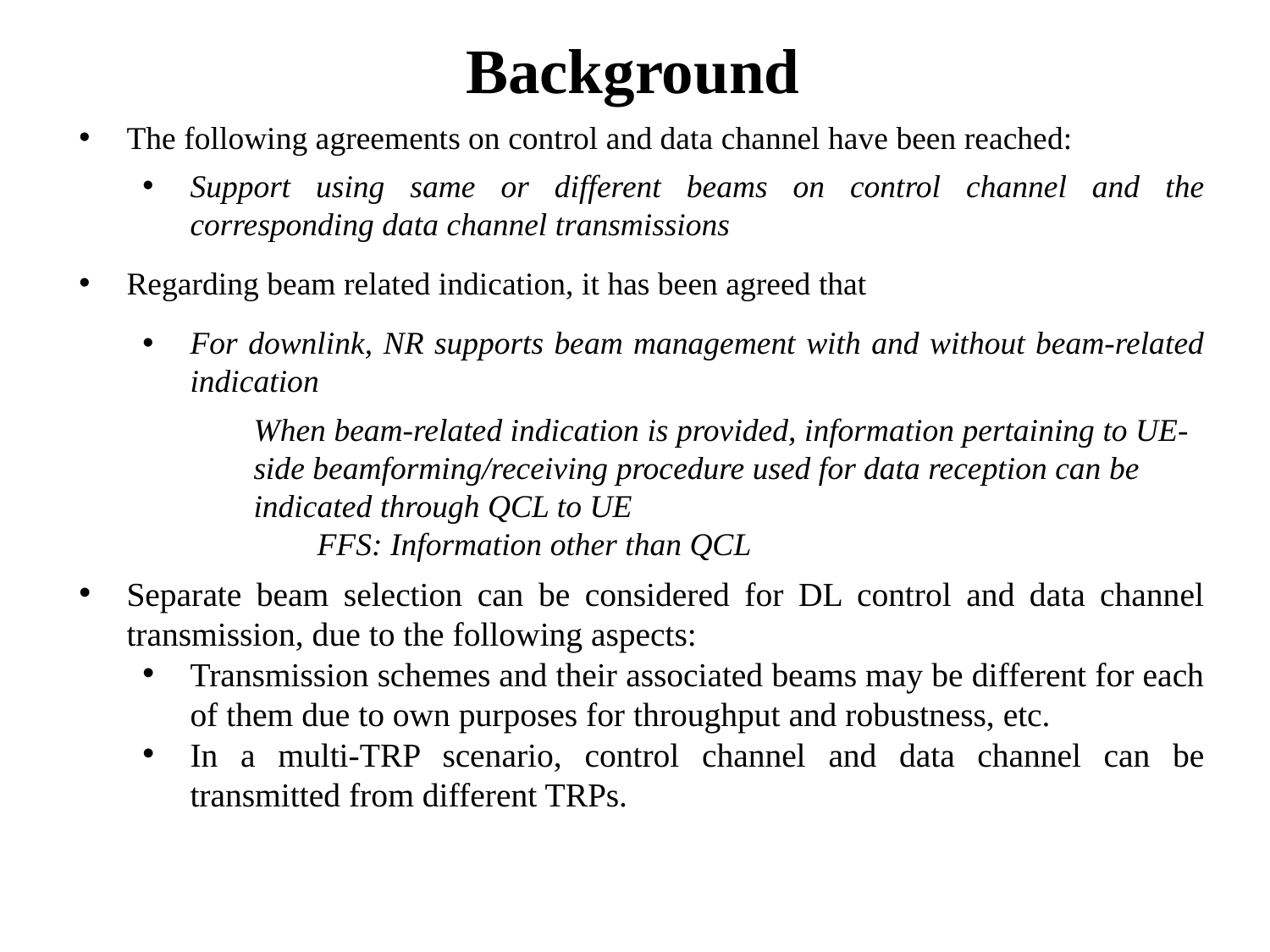

# Background
The following agreements on control and data channel have been reached:
Support using same or different beams on control channel and the corresponding data channel transmissions
Regarding beam related indication, it has been agreed that
For downlink, NR supports beam management with and without beam-related indication
When beam-related indication is provided, information pertaining to UE-side beamforming/receiving procedure used for data reception can be indicated through QCL to UE
FFS: Information other than QCL
Separate beam selection can be considered for DL control and data channel transmission, due to the following aspects:
Transmission schemes and their associated beams may be different for each of them due to own purposes for throughput and robustness, etc.
In a multi-TRP scenario, control channel and data channel can be transmitted from different TRPs.